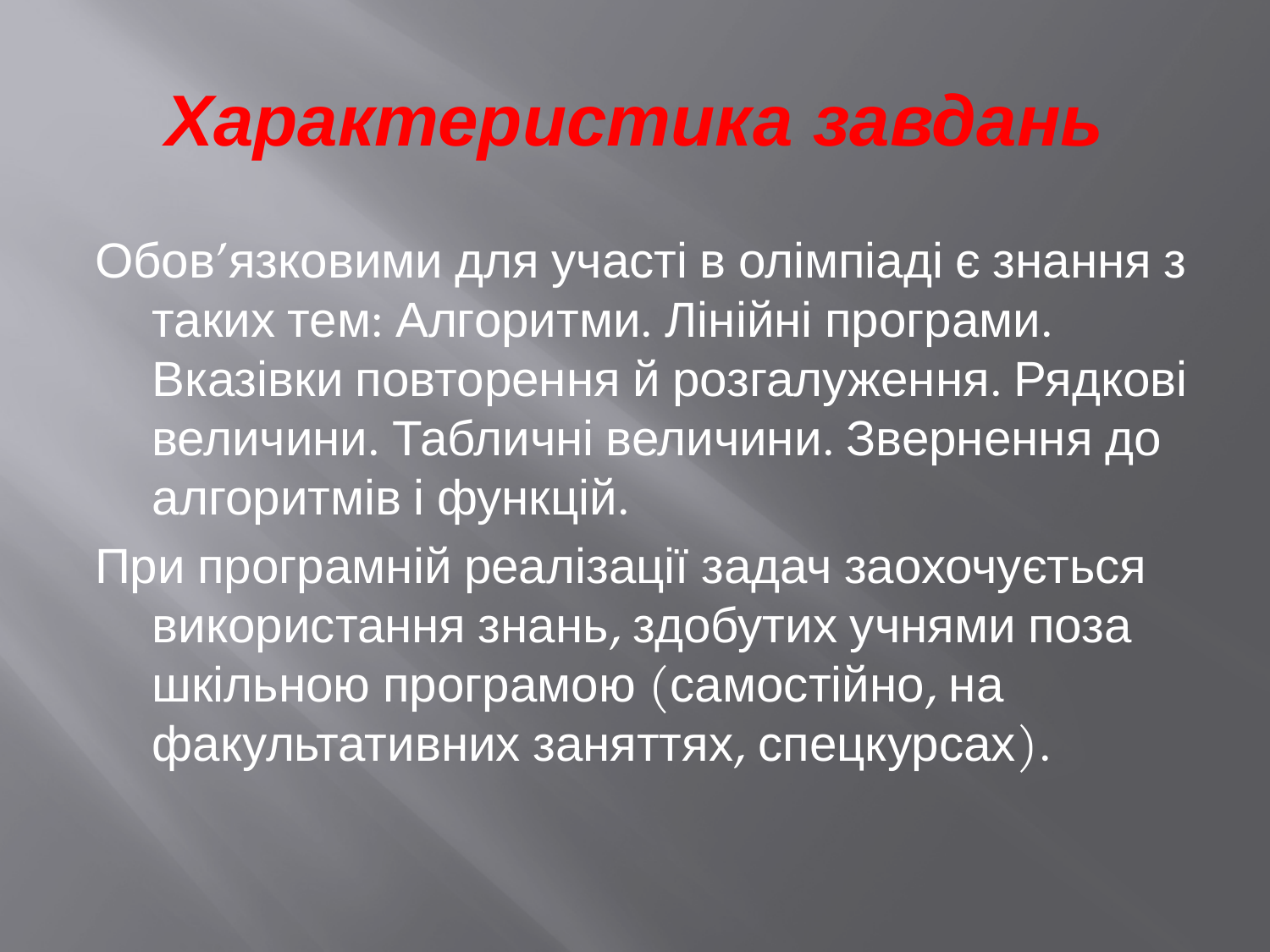

# Характеристика завдань
Обов’язковими для участі в олімпіаді є знання з таких тем: Алгоритми. Лінійні програми. Вказівки повторення й розгалуження. Рядкові величини. Табличні величини. Звернення до алгоритмів і функцій.
При програмній реалізації задач заохочується використання знань, здобутих учнями поза шкільною програмою (самостійно, на факультативних заняттях, спецкурсах).